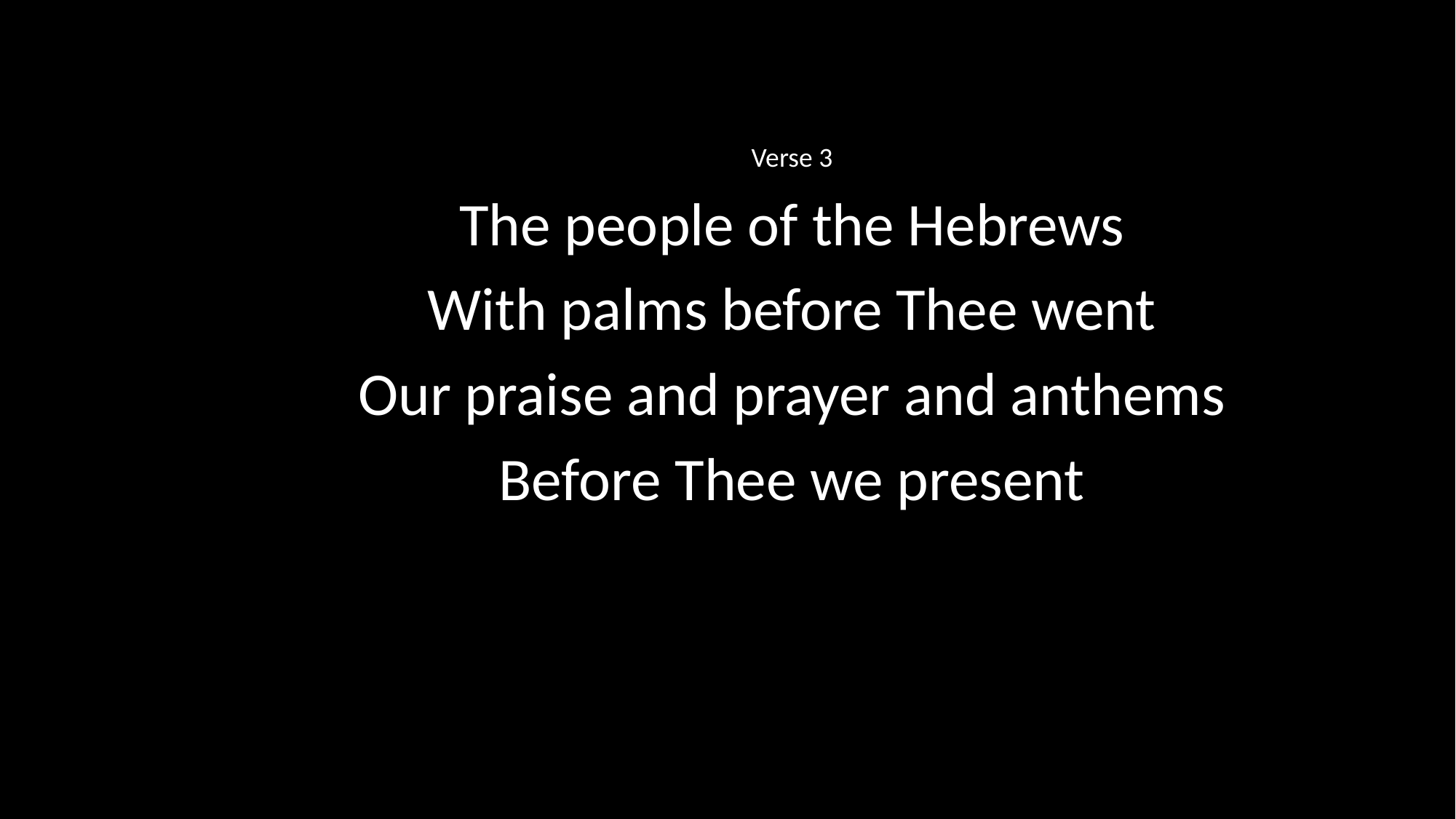

Verse 3
The people of the Hebrews
With palms before Thee went
Our praise and prayer and anthems
Before Thee we present